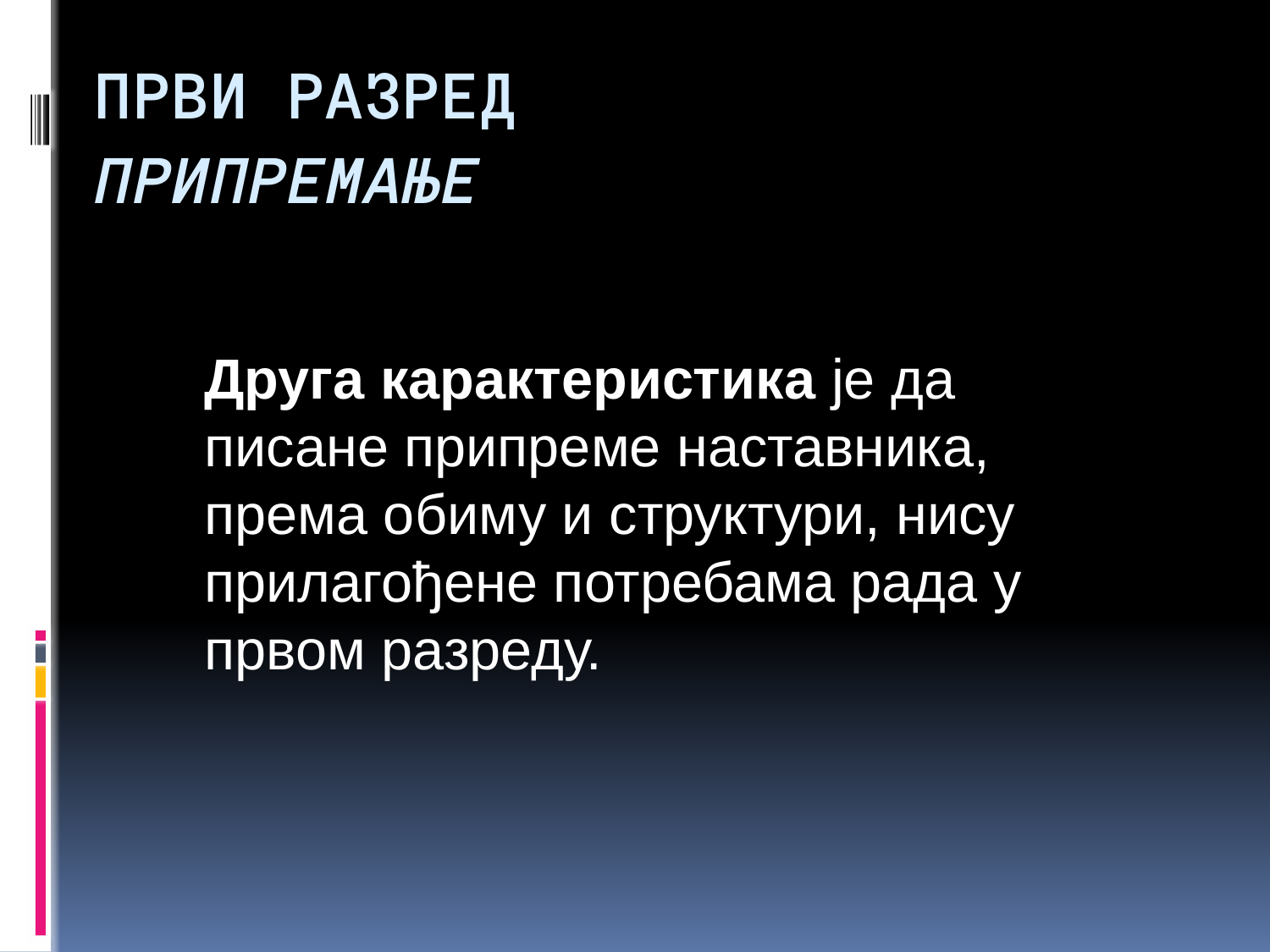

# Први разред Припремање
Друга карактеристика је да писане припреме наставника, према обиму и структури, нису прилагођене потребама рада у првом разреду.